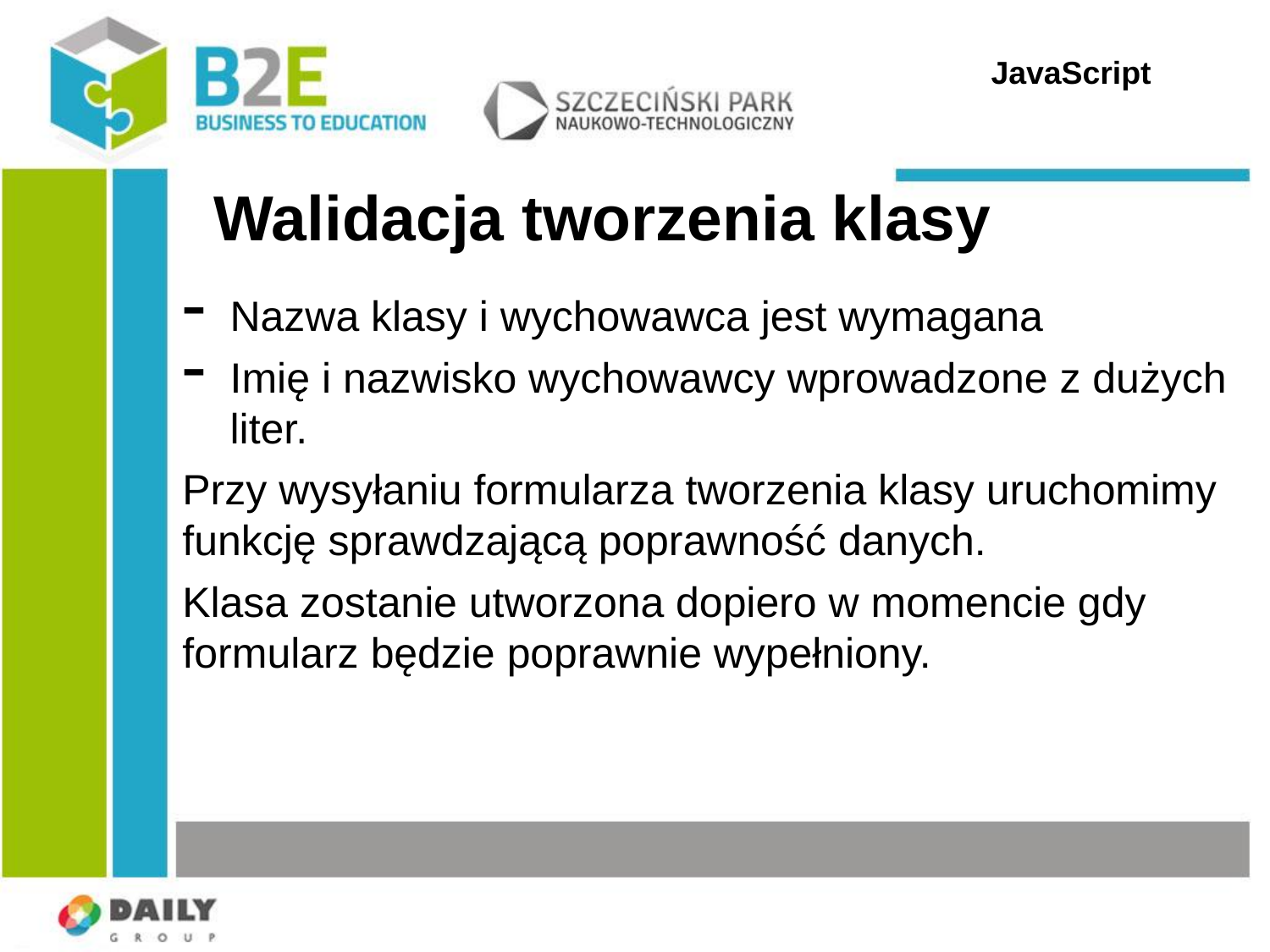

JavaScript
Walidacja tworzenia klasy
Nazwa klasy i wychowawca jest wymagana
Imię i nazwisko wychowawcy wprowadzone z dużych liter.
Przy wysyłaniu formularza tworzenia klasy uruchomimy funkcję sprawdzającą poprawność danych.
Klasa zostanie utworzona dopiero w momencie gdy formularz będzie poprawnie wypełniony.